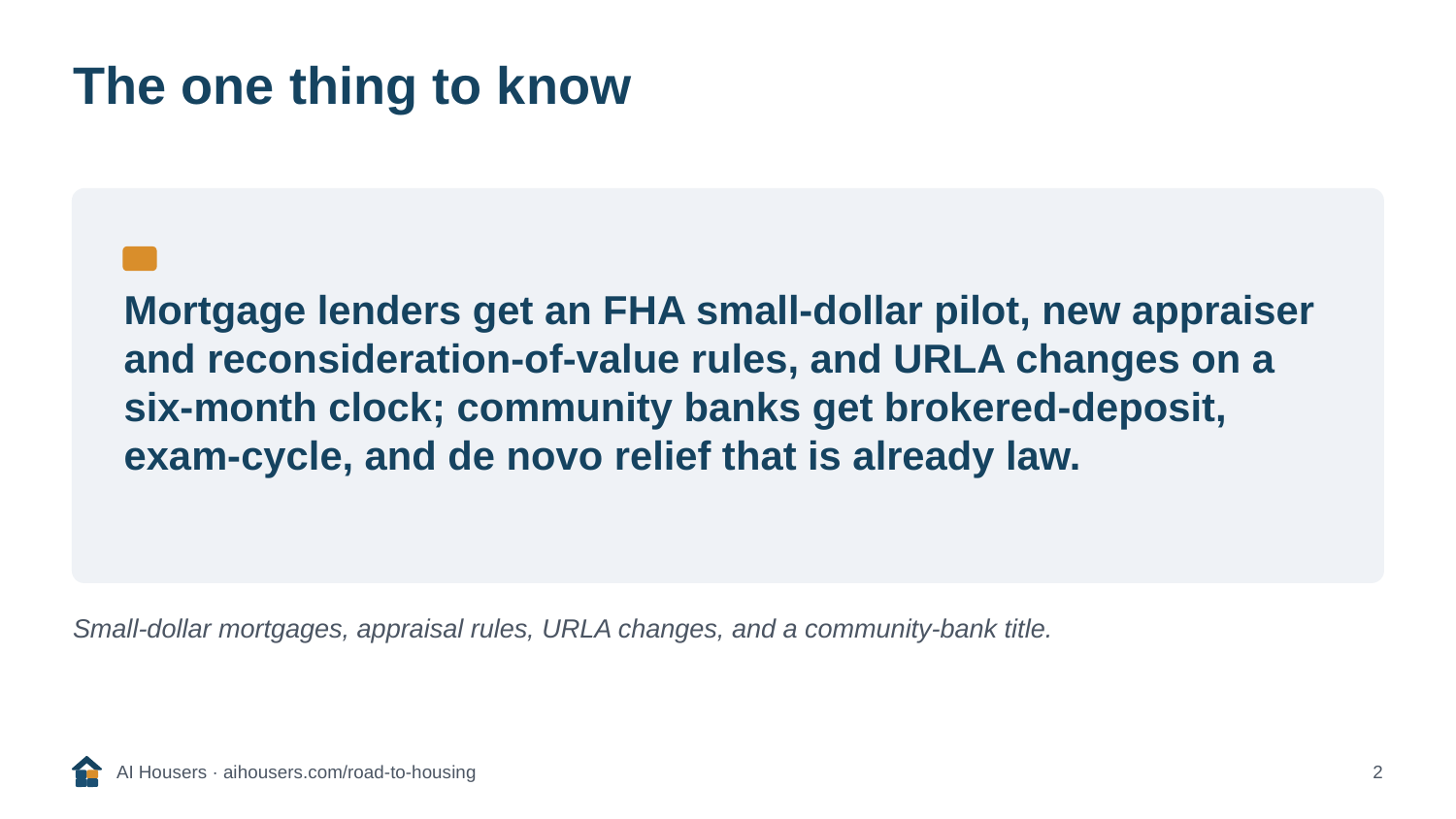

The one thing to know

Mortgage lenders get an FHA small-dollar pilot, new appraiser and reconsideration-of-value rules, and URLA changes on a six-month clock; community banks get brokered-deposit, exam-cycle, and de novo relief that is already law.
Small-dollar mortgages, appraisal rules, URLA changes, and a community-bank title.
AI Housers · aihousers.com/road-to-housing
2